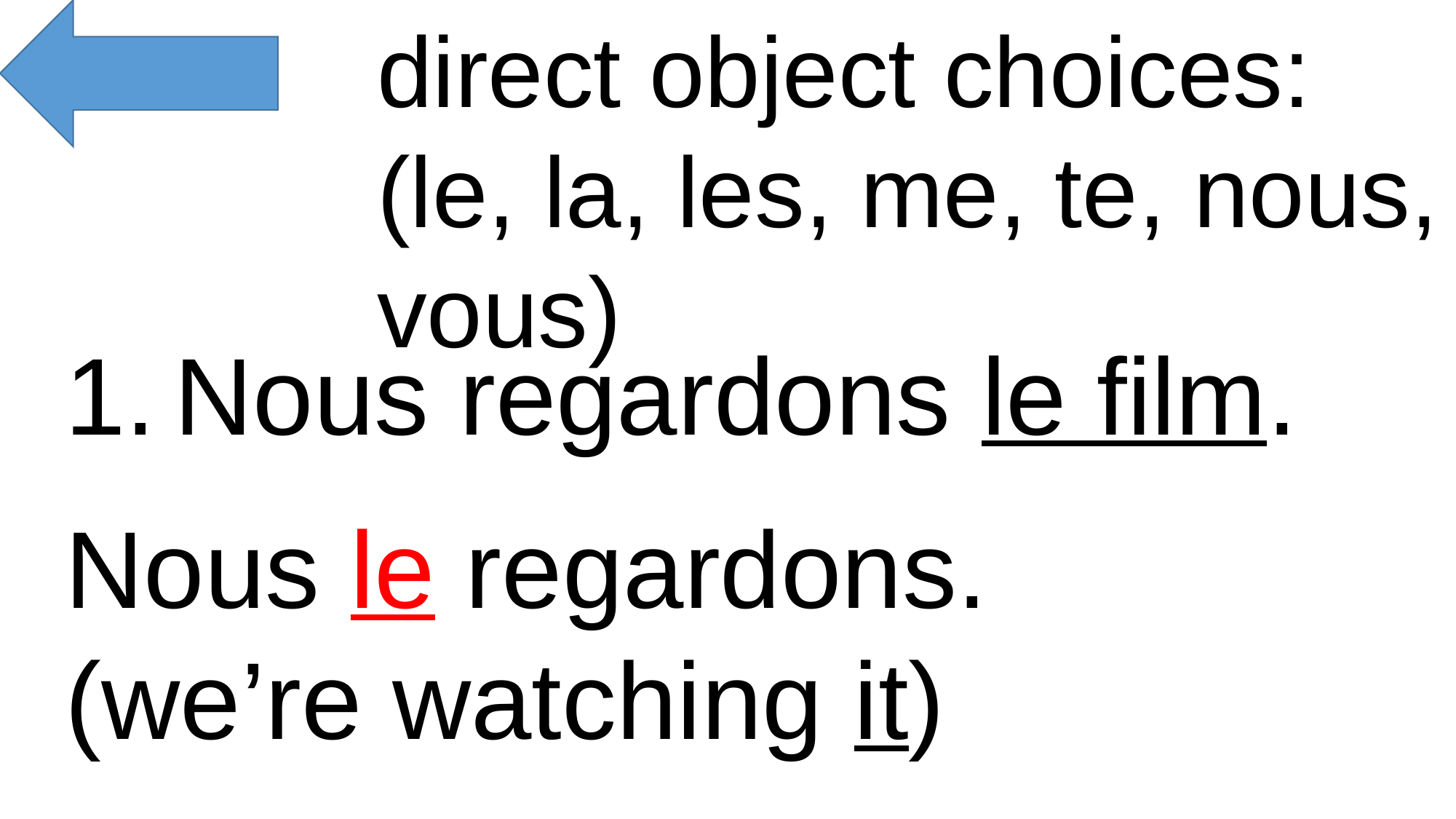

direct object choices:
(le, la, les, me, te, nous, vous)
1.	Nous regardons le film.
Nous le regardons.
(we’re watching it)